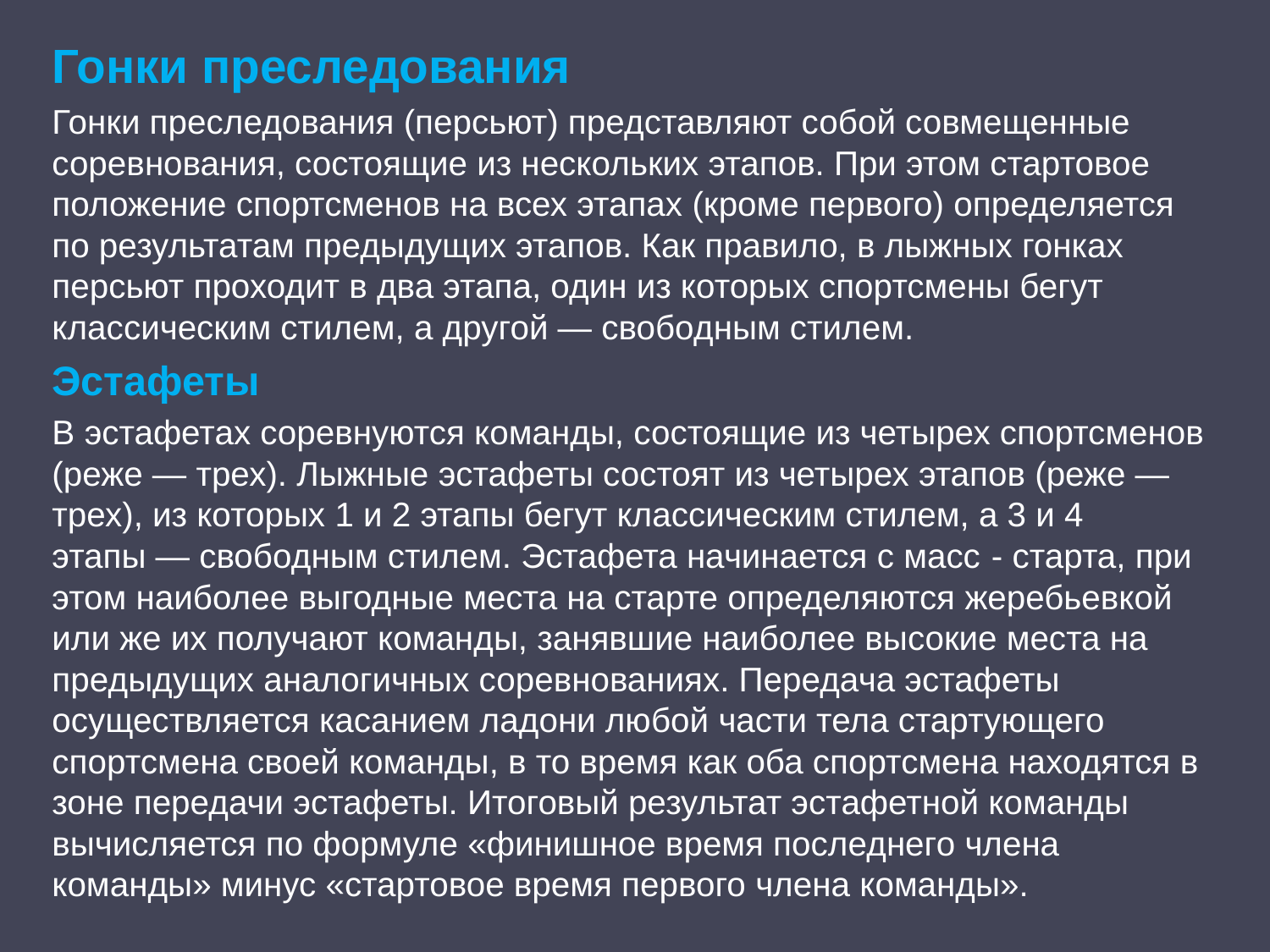

Гонки преследования
Гонки преследования (персьют) представляют собой совмещенные соревнования, состоящие из нескольких этапов. При этом стартовое положение спортсменов на всех этапах (кроме первого) определяется по результатам предыдущих этапов. Как правило, в лыжных гонках персьют проходит в два этапа, один из которых спортсмены бегут классическим стилем, а другой — свободным стилем.
Эстафеты
В эстафетах соревнуются команды, состоящие из четырех спортсменов (реже — трех). Лыжные эстафеты состоят из четырех этапов (реже — трех), из которых 1 и 2 этапы бегут классическим стилем, а 3 и 4 этапы — свободным стилем. Эстафета начинается с масс - старта, при этом наиболее выгодные места на старте определяются жеребьевкой или же их получают команды, занявшие наиболее высокие места на предыдущих аналогичных соревнованиях. Передача эстафеты осуществляется касанием ладони любой части тела стартующего спортсмена своей команды, в то время как оба спортсмена находятся в зоне передачи эстафеты. Итоговый результат эстафетной команды вычисляется по формуле «финишное время последнего члена команды» минус «стартовое время первого члена команды».